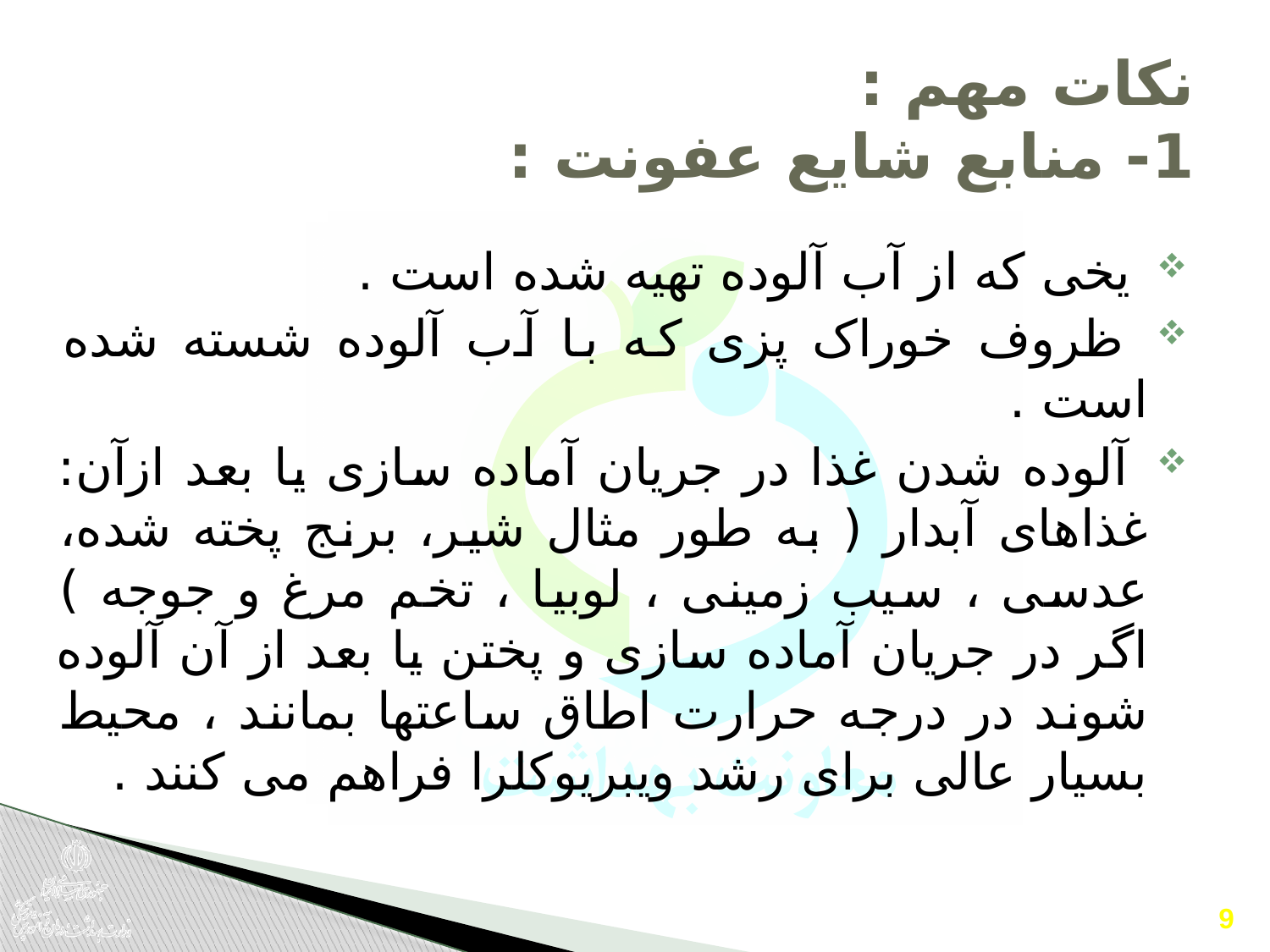

# نکات مهم : 1- منابع شایع عفونت :
 یخی که از آب آلوده تهیه شده است .
 ظروف خوراک پزی که با آب آلوده شسته شده است .
 آلوده شدن غذا در جریان آماده سازی یا بعد ازآن: غذاهای آبدار ( به طور مثال شیر، برنج پخته شده، عدسی ، سیب زمینی ، لوبیا ، تخم مرغ و جوجه ) اگر در جریان آماده سازی و پختن یا بعد از آن آلوده شوند در درجه حرارت اطاق ساعتها بمانند ، محیط بسیار عالی برای رشد ویبریوکلرا فراهم می کنند .

9